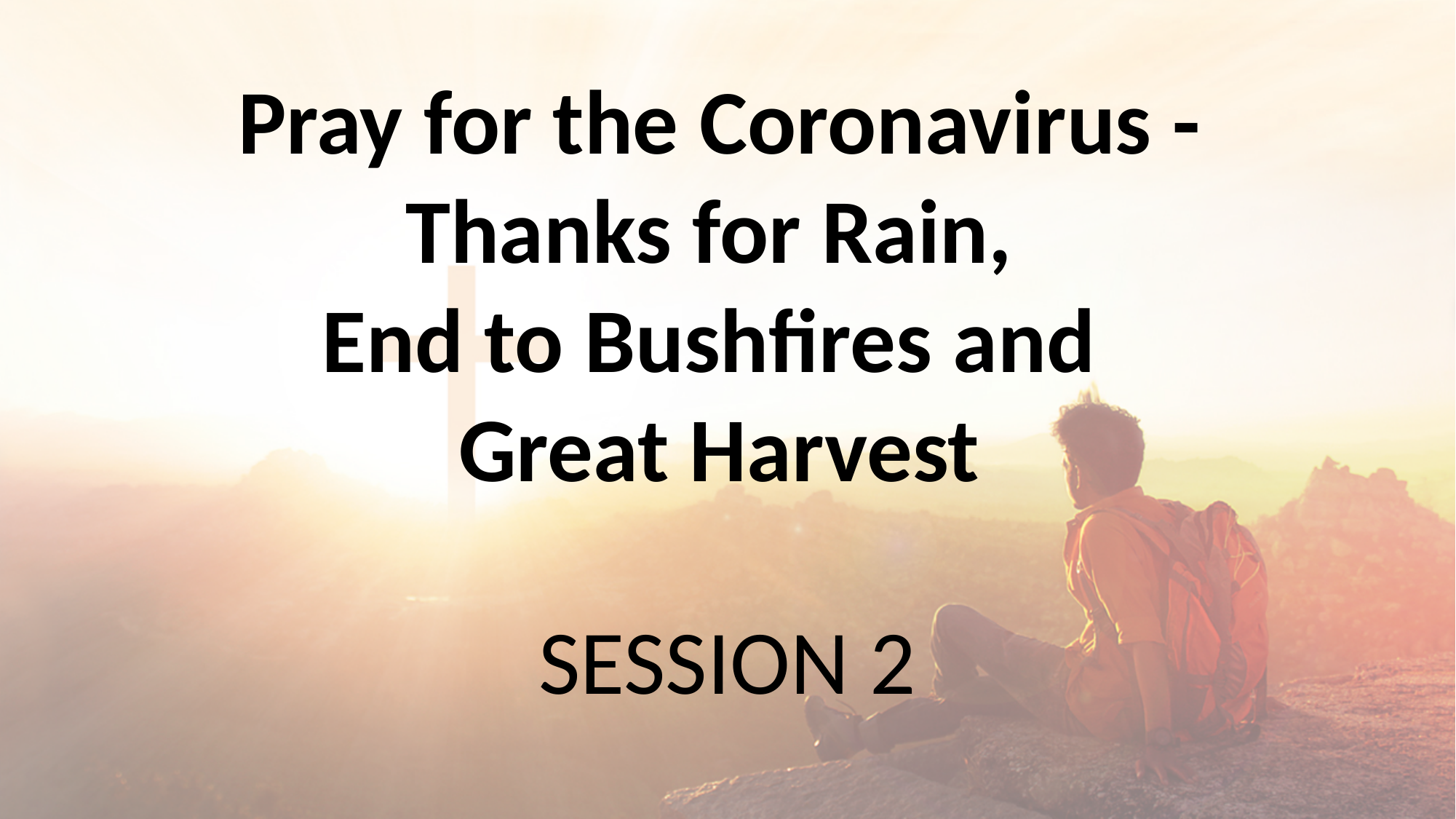

Pray for the Coronavirus - Thanks for Rain,
End to Bushfires and
Great Harvest
#

SESSION 2